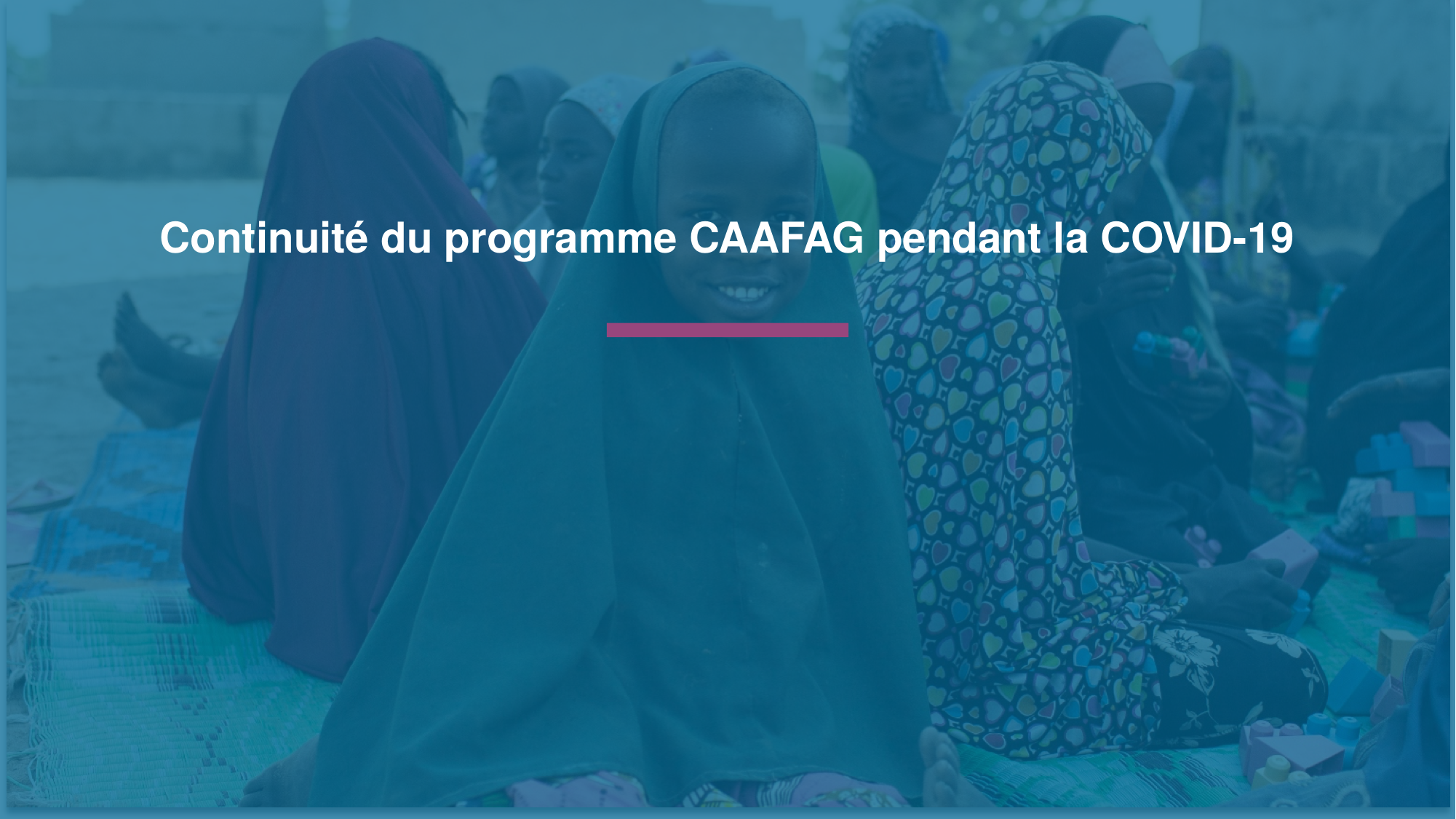

Continuité du programme CAAFAG pendant la COVID-19